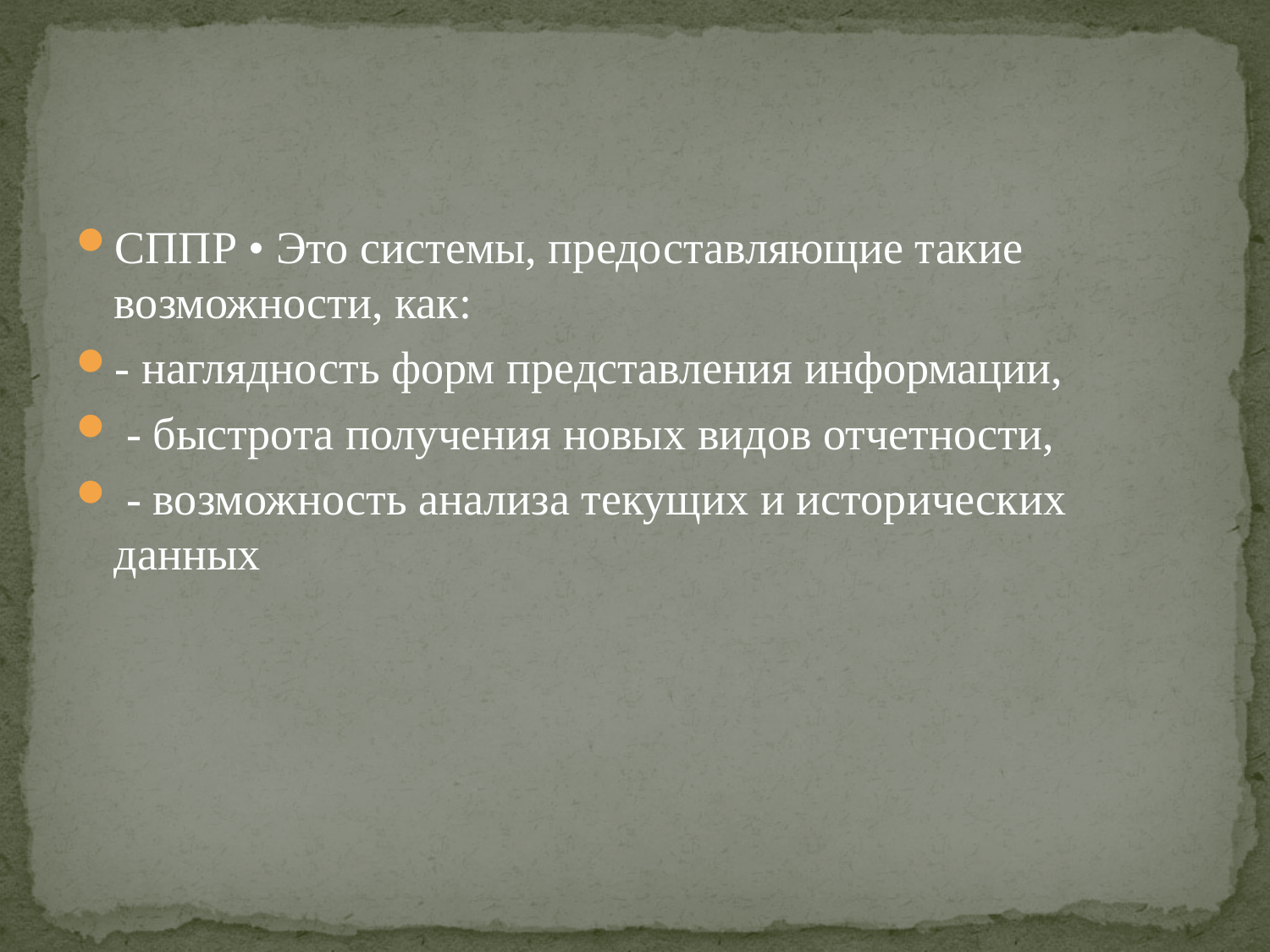

#
СППР • Это системы, предоставляющие такие возможности, как:
- наглядность форм представления информации,
 - быстрота получения новых видов отчетности,
 - возможность анализа текущих и исторических данных